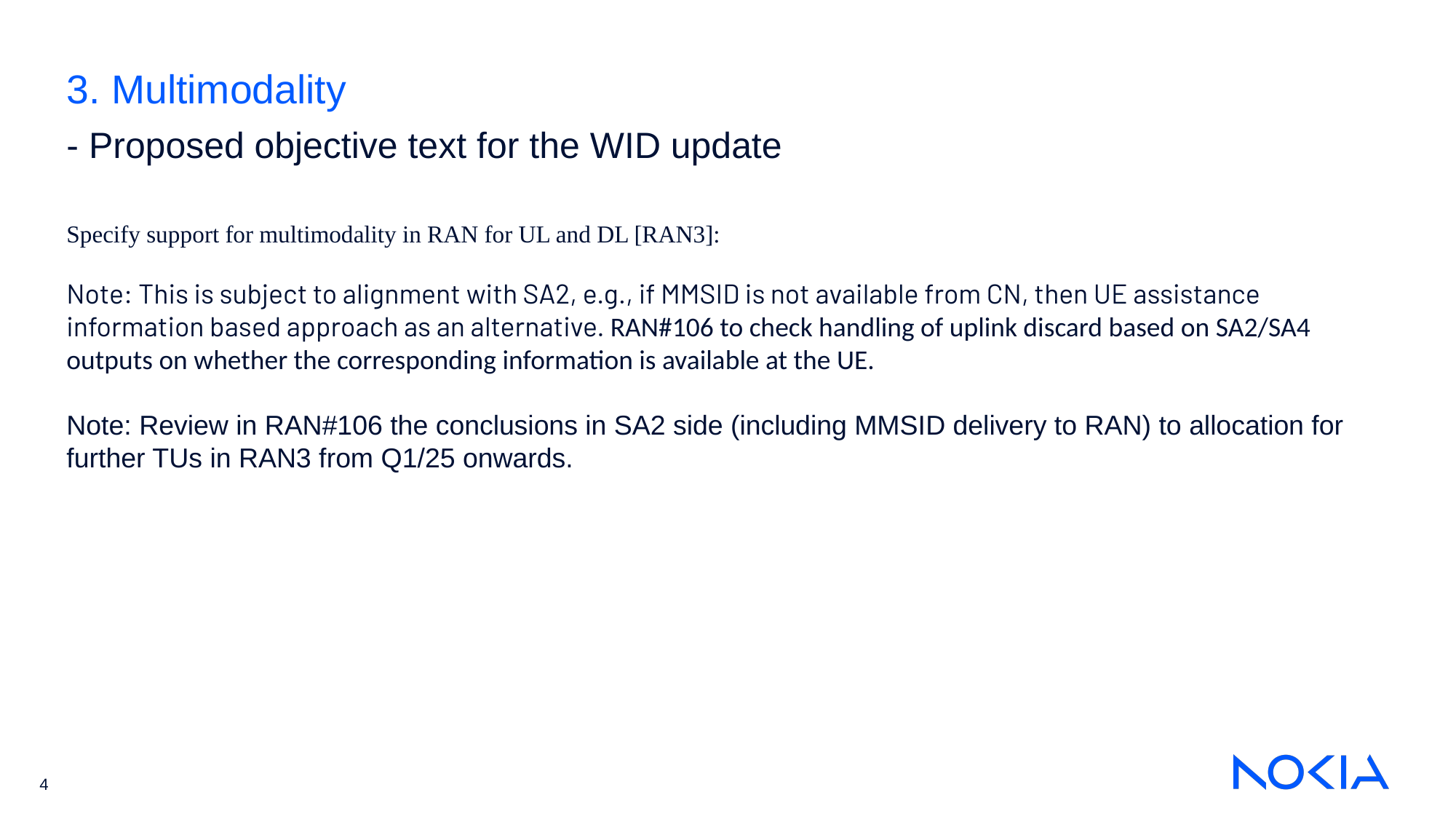

3. Multimodality
- Proposed objective text for the WID update
Specify support for multimodality in RAN for UL and DL [RAN3]:

Note: This is subject to alignment with SA2, e.g., if MMSID is not available from CN, then UE assistance information based approach as an alternative. RAN#106 to check handling of uplink discard based on SA2/SA4 outputs on whether the corresponding information is available at the UE.

Note: Review in RAN#106 the conclusions in SA2 side (including MMSID delivery to RAN) to allocation for further TUs in RAN3 from Q1/25 onwards.